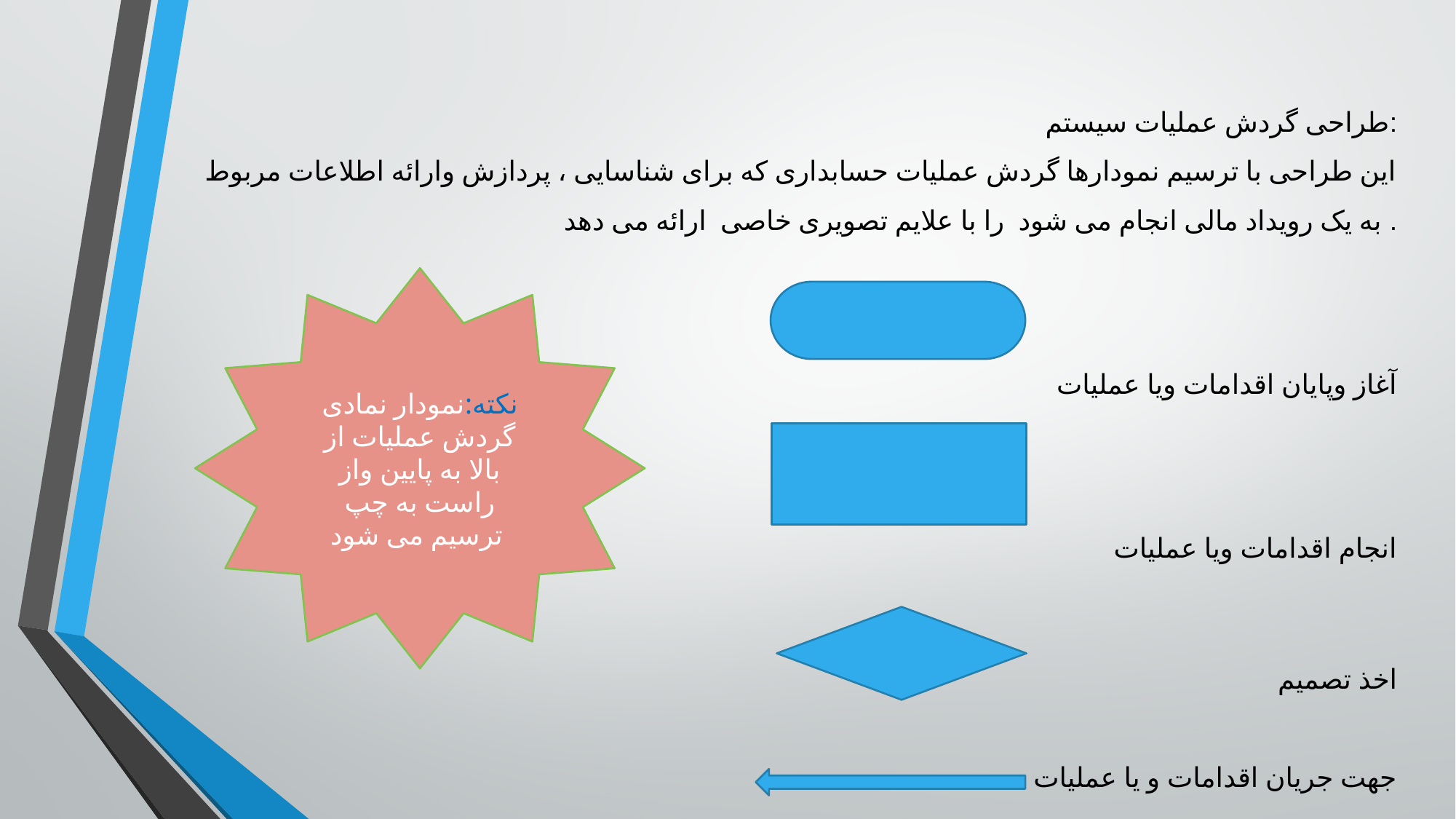

طراحی گردش عملیات سیستم:
این طراحی با ترسیم نمودارها گردش عملیات حسابداری که برای شناسایی ، پردازش وارائه اطلاعات مربوط به یک رویداد مالی انجام می شود  را با علایم تصویری خاصی  ارائه می دهد .

آغاز وپایان اقدامات ویا عملیات

انجام اقدامات ویا عملیات

اخذ تصمیم

جهت جریان اقدامات و یا عملیات
نکته:نمودار نمادی گردش عملیات از بالا به پایین واز راست به چپ ترسیم می شود